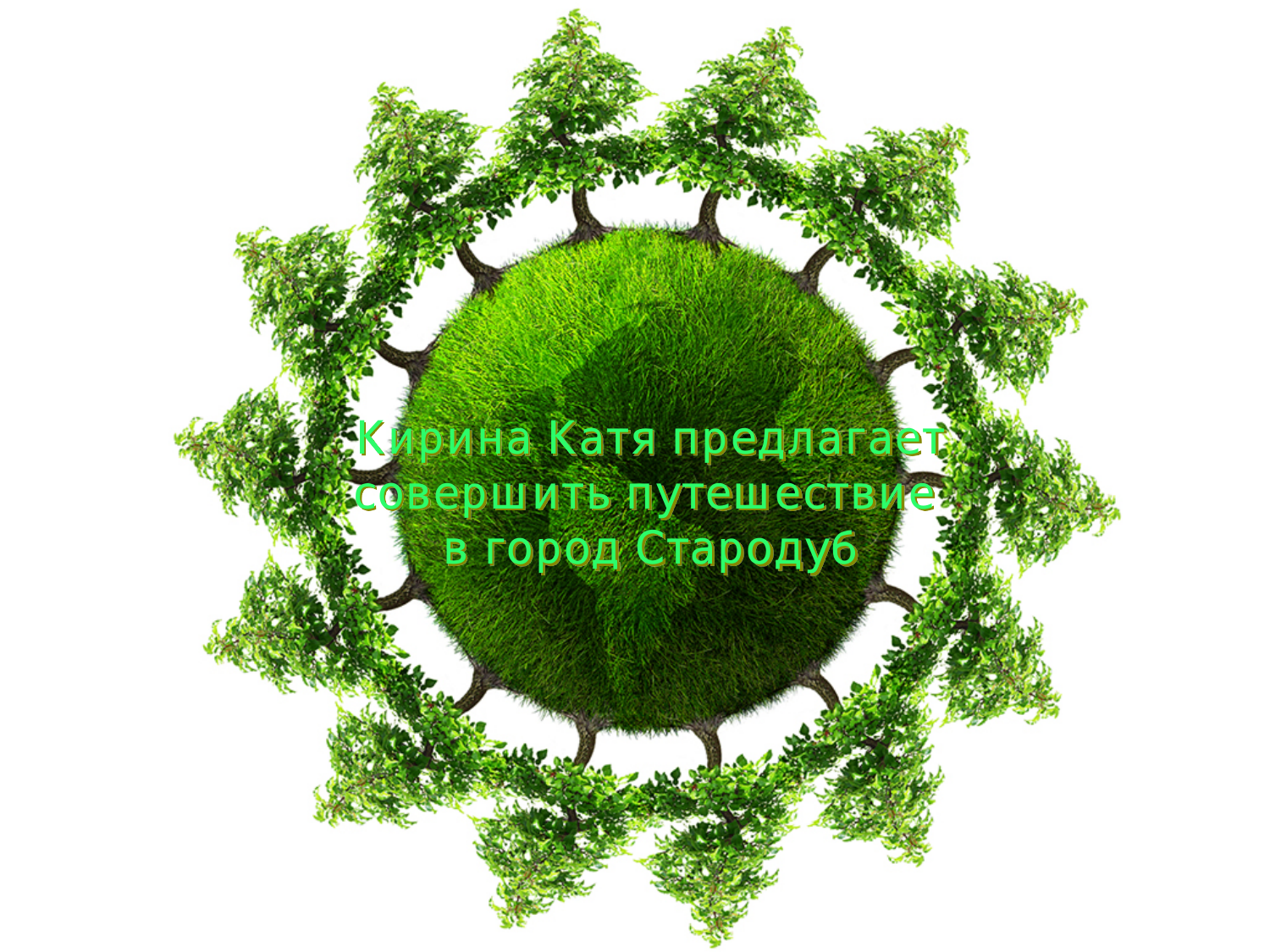

# Кирина Катя предлагает совершить путешествие  в город Стародуб